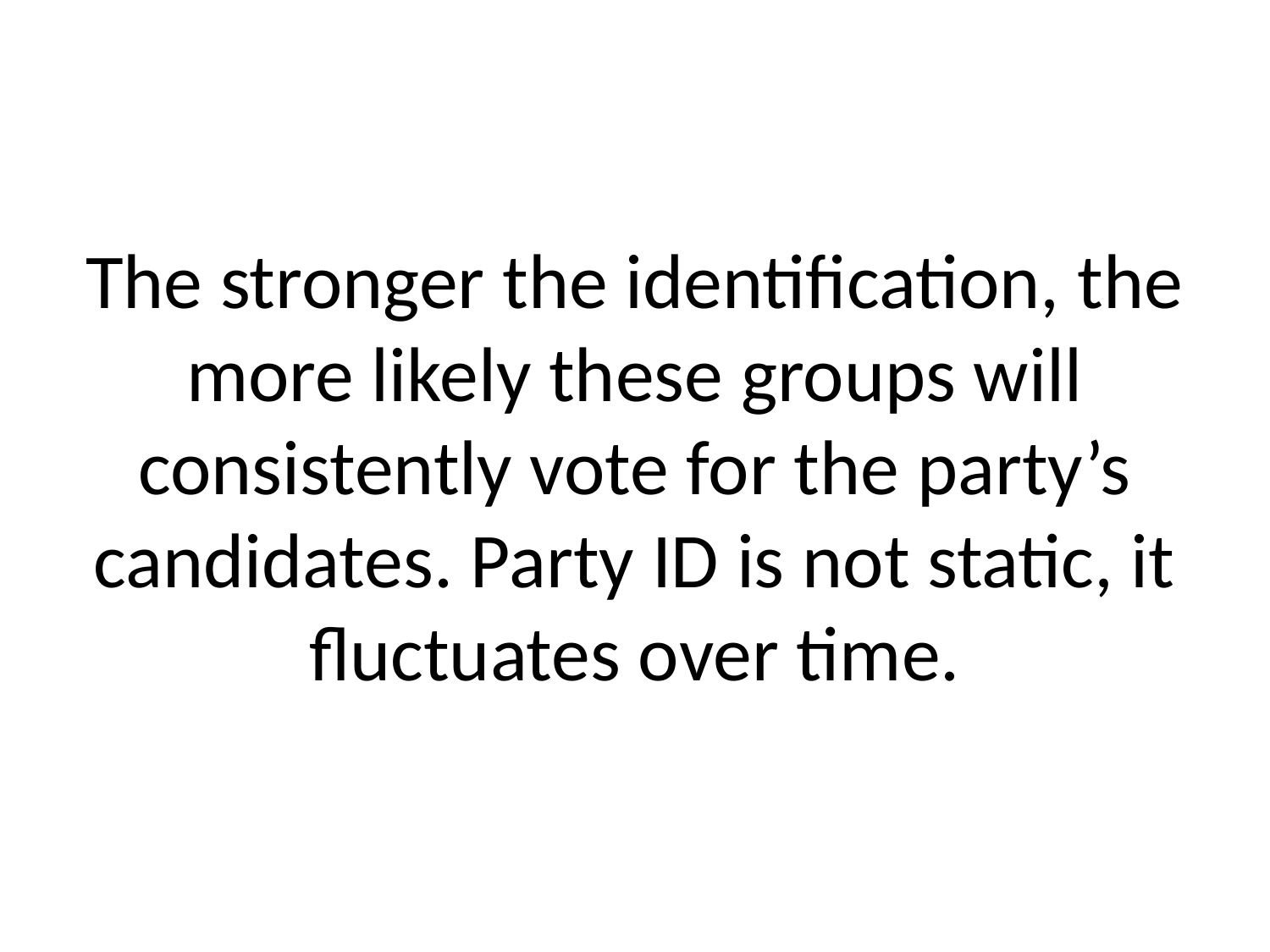

# The stronger the identification, the more likely these groups will consistently vote for the party’s candidates. Party ID is not static, it fluctuates over time.